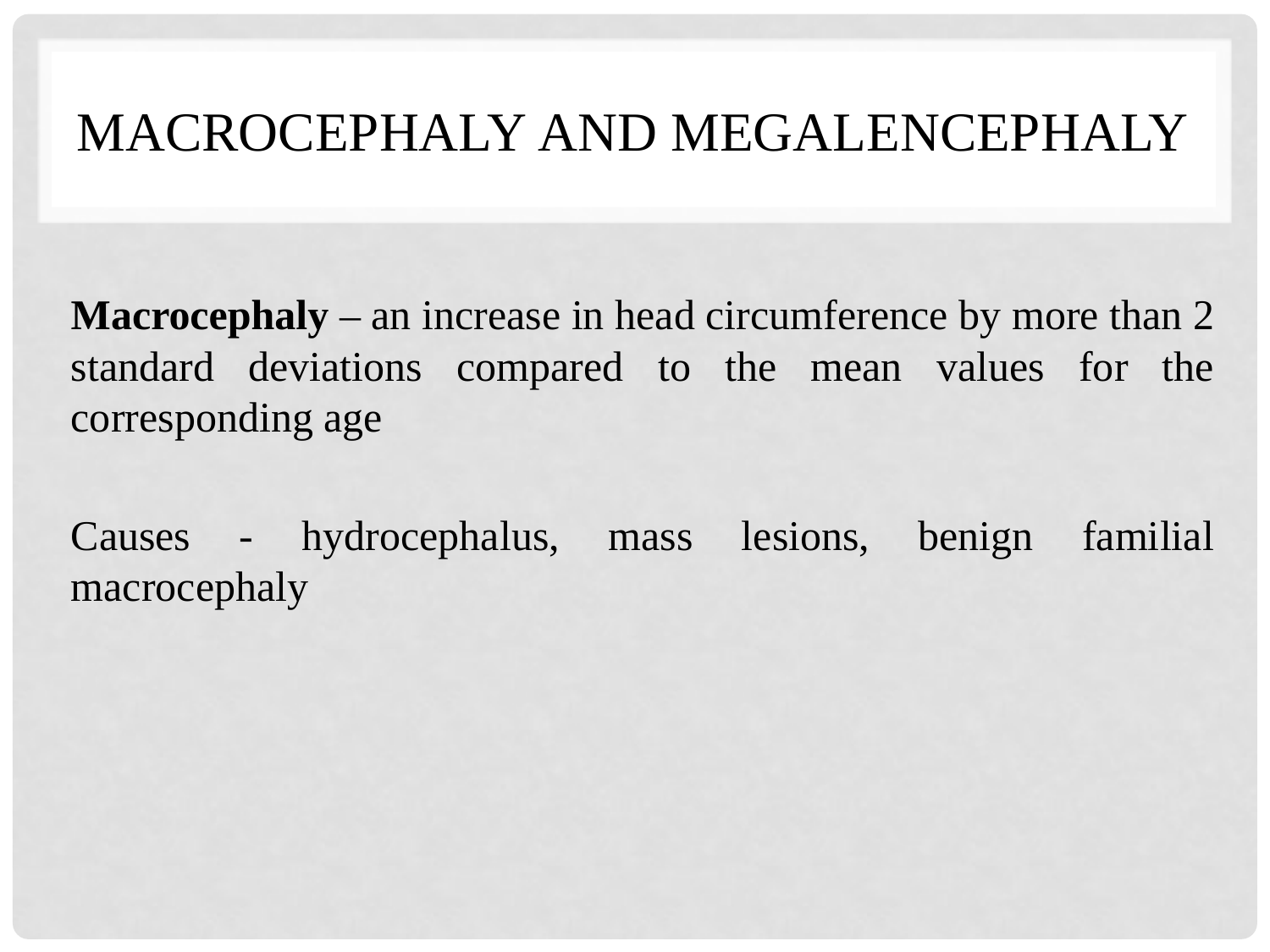

# Macrocephaly and Megalencephaly

Macrocephaly – an increase in head circumference by more than 2 standard deviations compared to the mean values for the corresponding age

Causes - hydrocephalus, mass lesions, benign familial macrocephaly